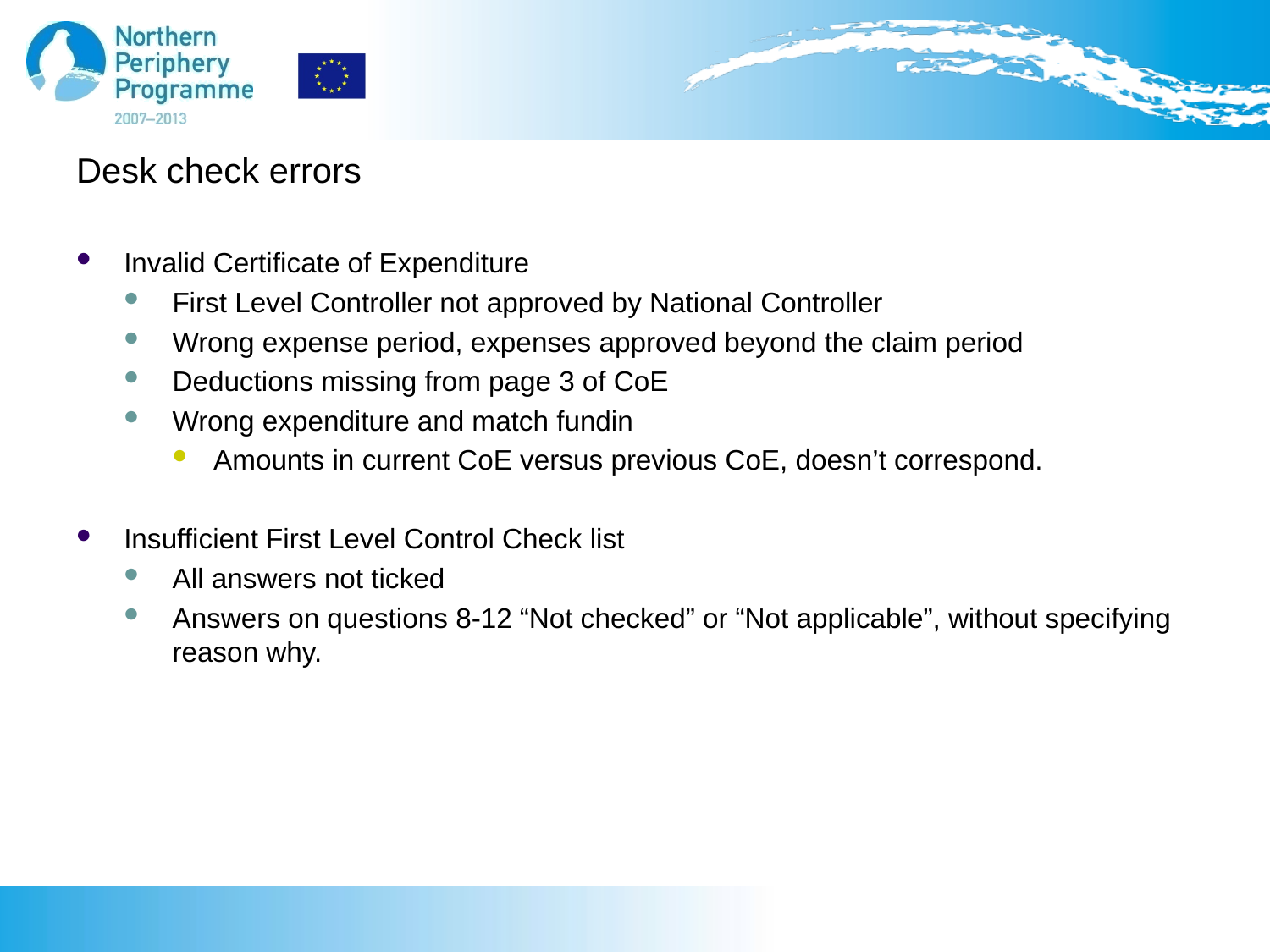

# Desk check errors
Invalid Certificate of Expenditure
First Level Controller not approved by National Controller
Wrong expense period, expenses approved beyond the claim period
Deductions missing from page 3 of CoE
Wrong expenditure and match fundin
Amounts in current CoE versus previous CoE, doesn’t correspond.

Insufficient First Level Control Check list
All answers not ticked
Answers on questions 8-12 “Not checked” or “Not applicable”, without specifying reason why.